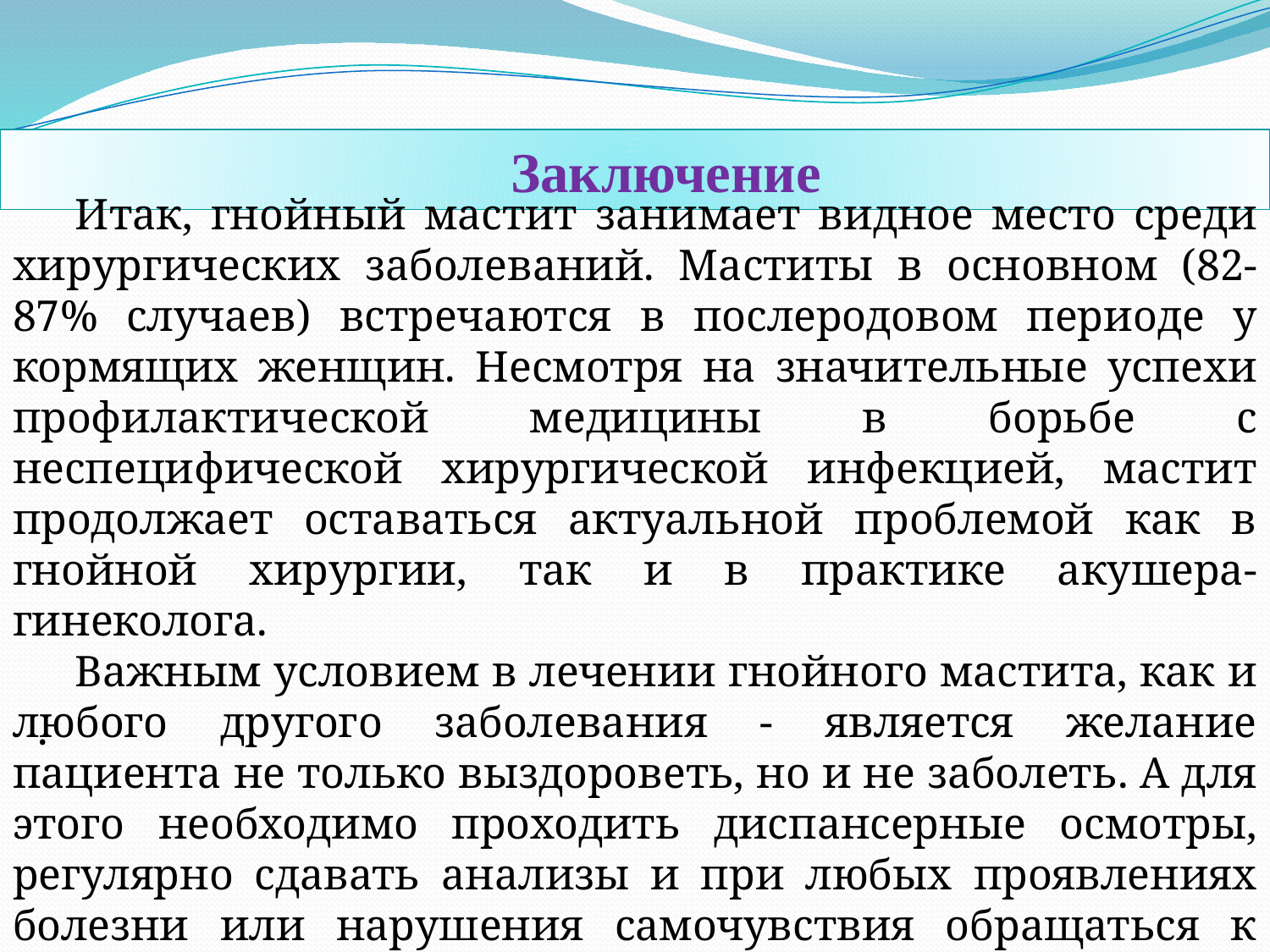

Заключение
Итак, гнойный мастит занимает видное место среди хирургических заболеваний. Маститы в основном (82-87% случаев) встречаются в послеродовом периоде у кормящих женщин. Несмотря на значительные успехи профилактической медицины в борьбе с неспецифической хирургической инфекцией, мастит продолжает оставаться актуальной проблемой как в гнойной хирургии, так и в практике акушера-гинеколога.
Важным условием в лечении гнойного мастита, как и любого другого заболевания - является желание пациента не только выздороветь, но и не заболеть. А для этого необходимо проходить диспансерные осмотры, регулярно сдавать анализы и при любых проявлениях болезни или нарушения самочувствия обращаться к врачу.

.